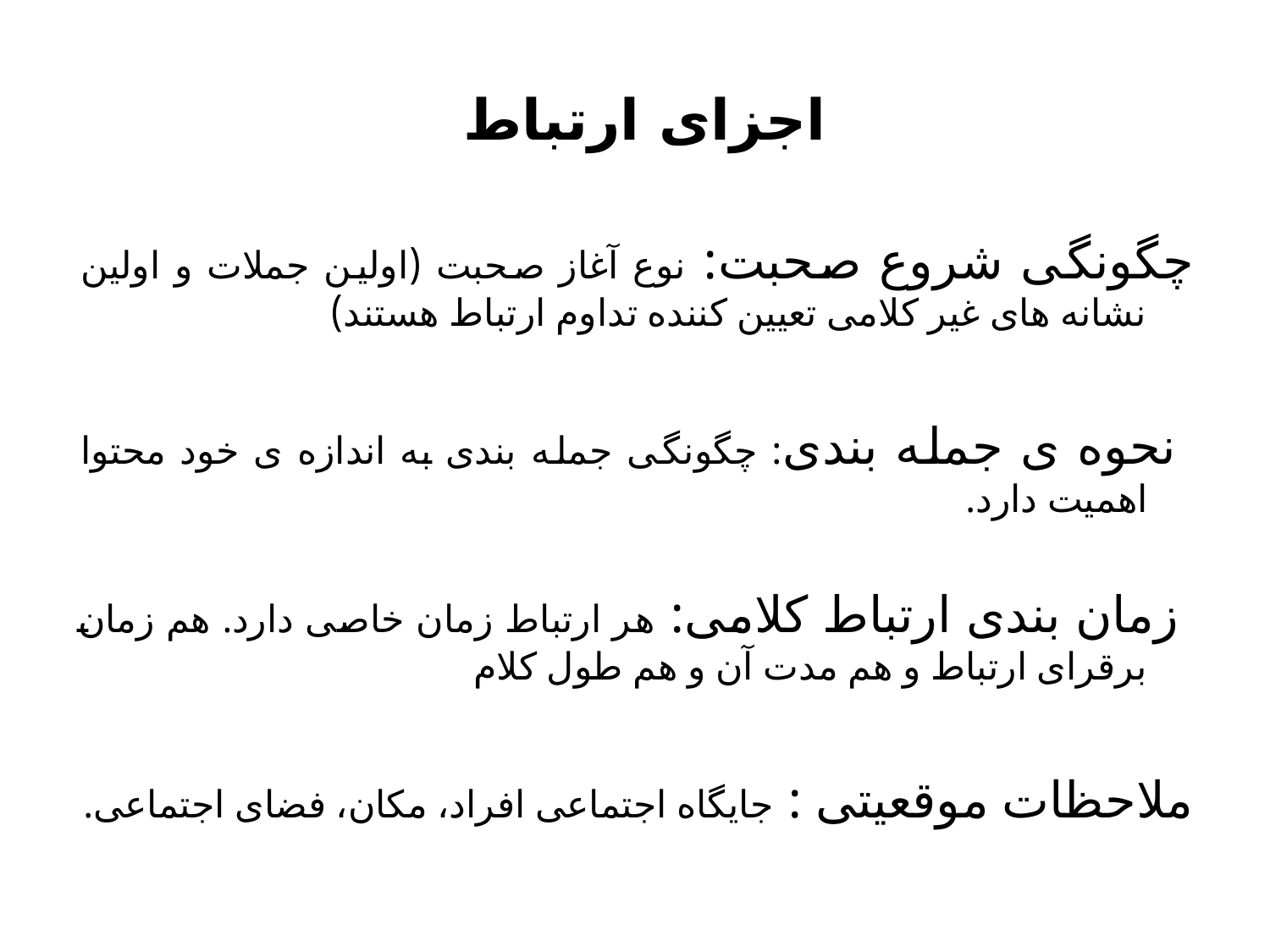

# اجزای ارتباط
چگونگی شروع صحبت: نوع آغاز صحبت (اولین جملات و اولین نشانه های غیر کلامی تعیین کننده تداوم ارتباط هستند)

 نحوه ی جمله بندی: چگونگی جمله بندی به اندازه ی خود محتوا اهمیت دارد.

 زمان بندی ارتباط کلامی: هر ارتباط زمان خاصی دارد. هم زمان برقرای ارتباط و هم مدت آن و هم طول کلام

ملاحظات موقعیتی : جایگاه اجتماعی افراد، مکان، فضای اجتماعی.